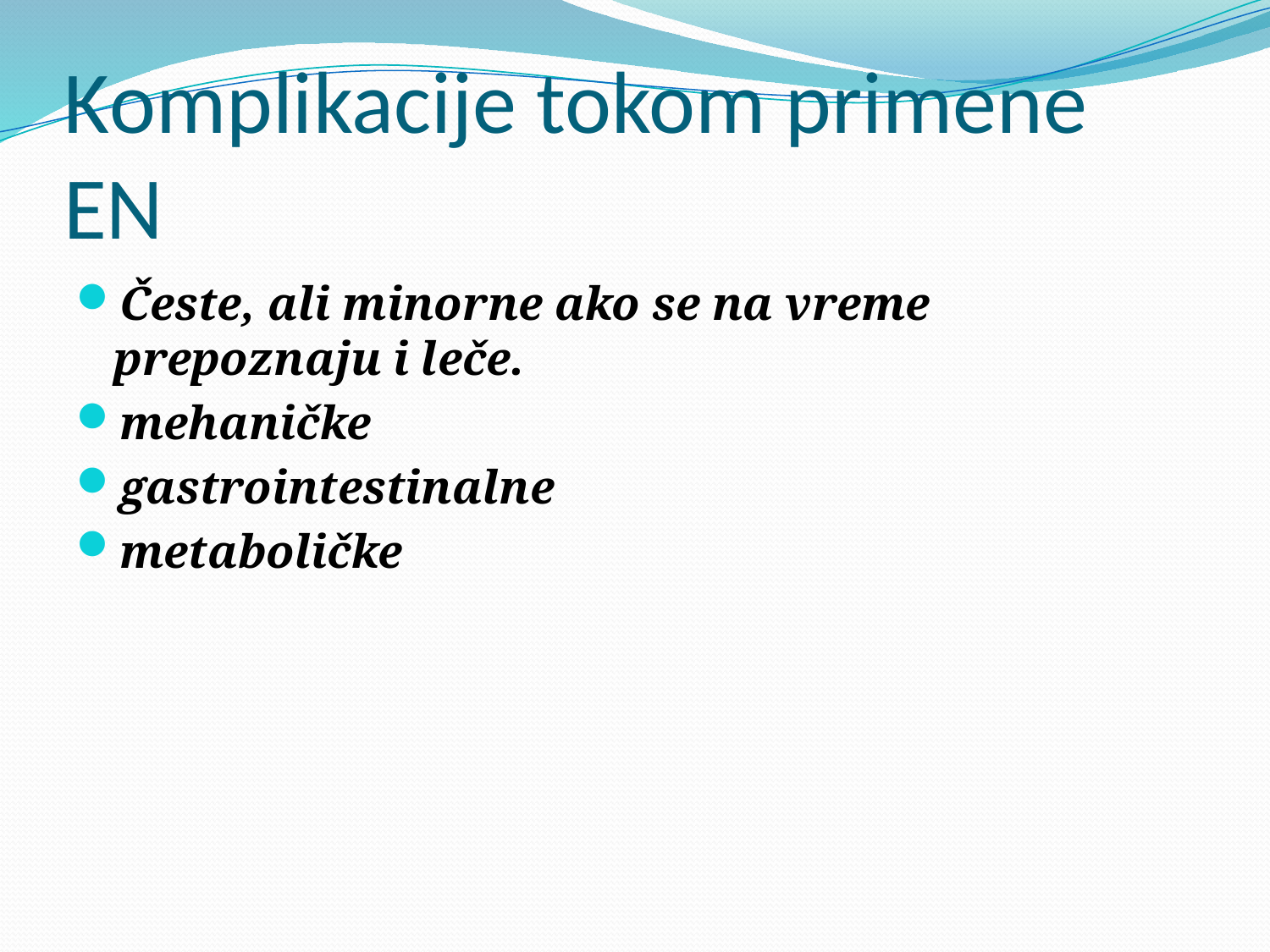

# Komplikacije tokom primene EN
Česte, ali minorne ako se na vreme prepoznaju i leče.
mehaničke
gastrointestinalne
metaboličke